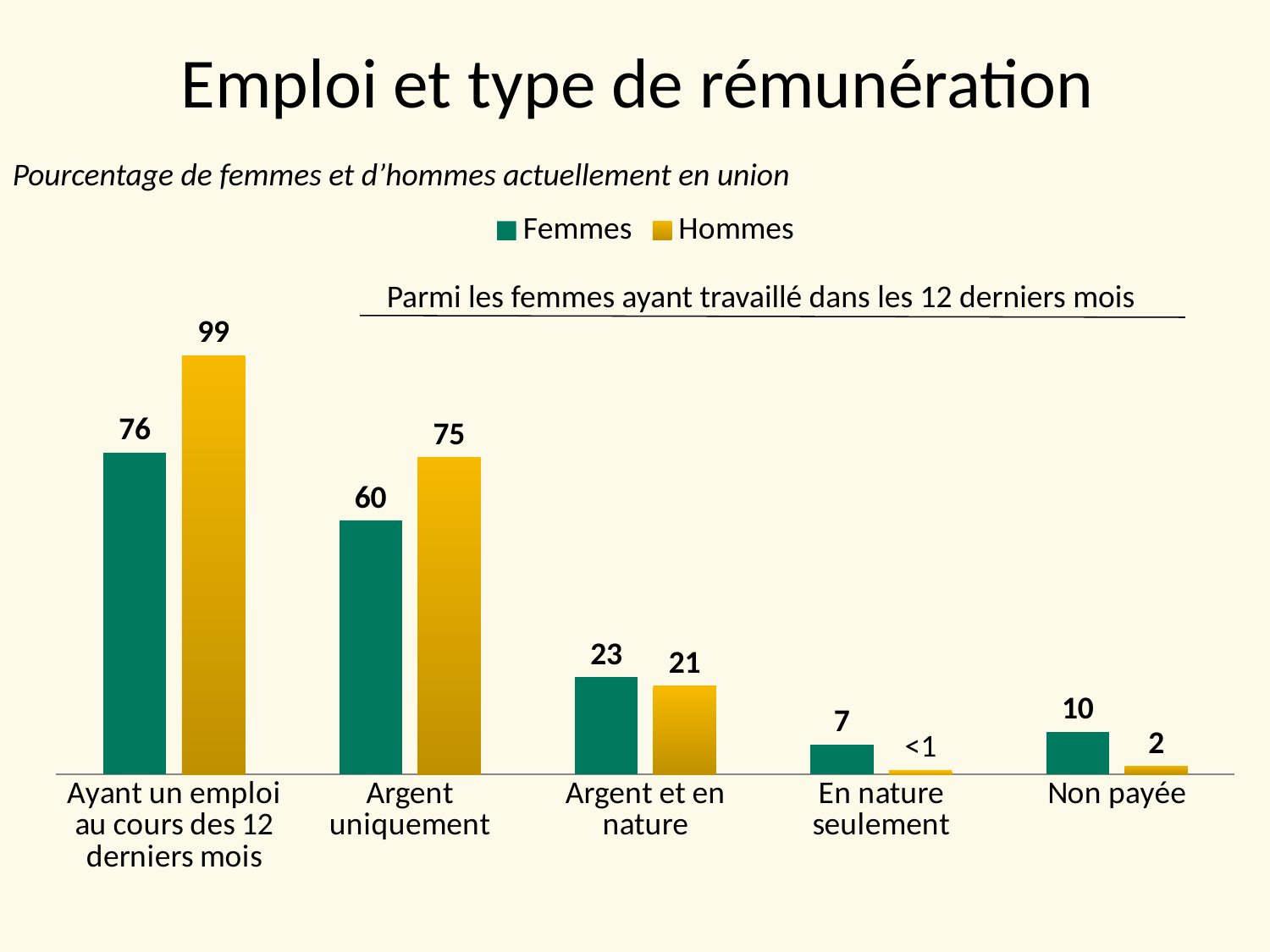

# Emploi et type de rémunération
Pourcentage de femmes et d’hommes actuellement en union

### Chart

| Category | Femmes | Hommes |
|---|---|---|
| Ayant un emploi au cours des 12 derniers mois | 76.0 | 99.0 |
| Argent uniquement | 60.0 | 75.0 |
| Argent et en nature | 23.0 | 21.0 |
| En nature seulement | 7.0 | 1.0 |
| Non payée | 10.0 | 2.0 |
Parmi les femmes ayant travaillé dans les 12 derniers mois